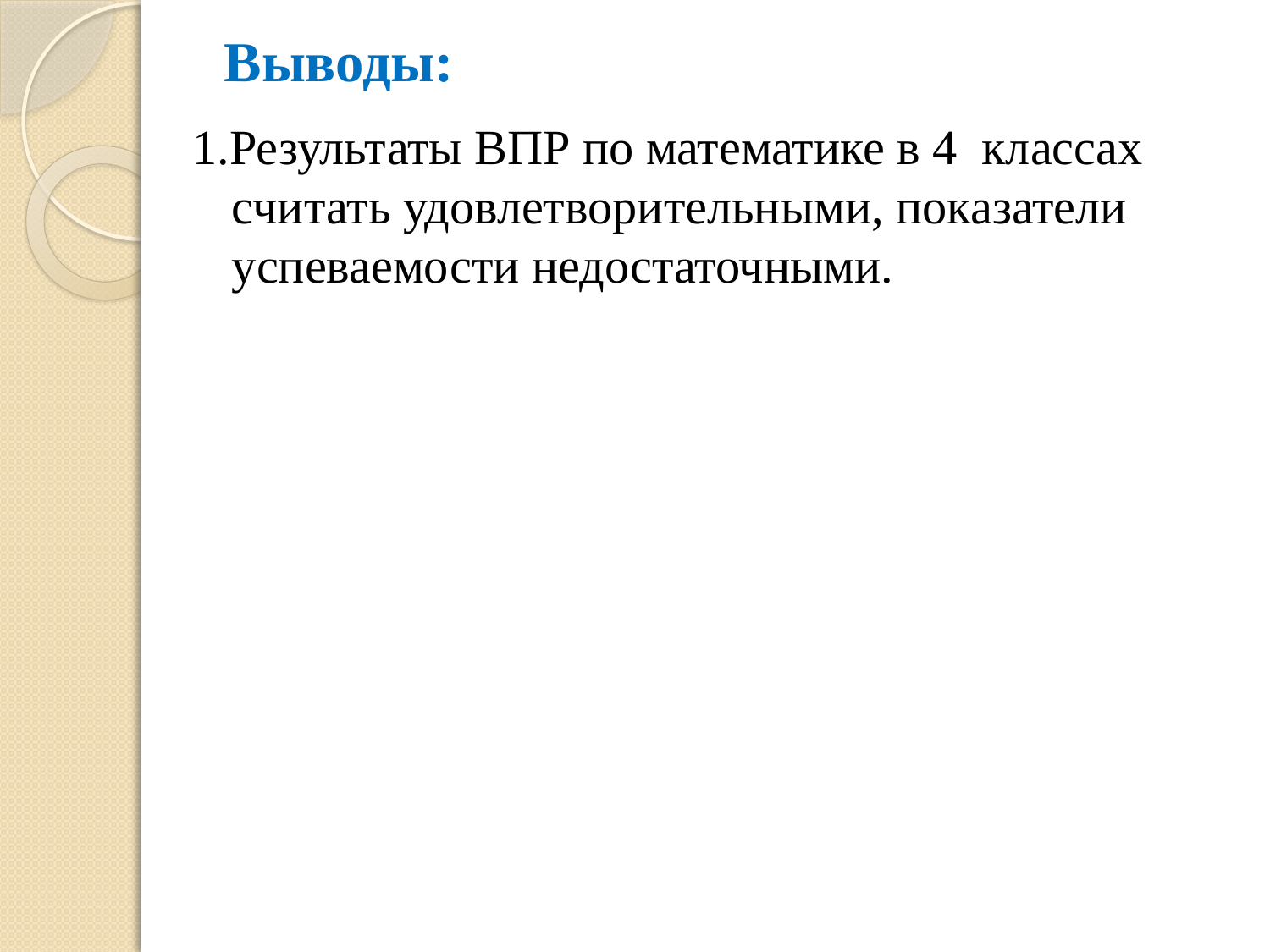

# Выводы:
1.Результаты ВПР по математике в 4  классах считать удовлетворительными, показатели успеваемости недостаточными.